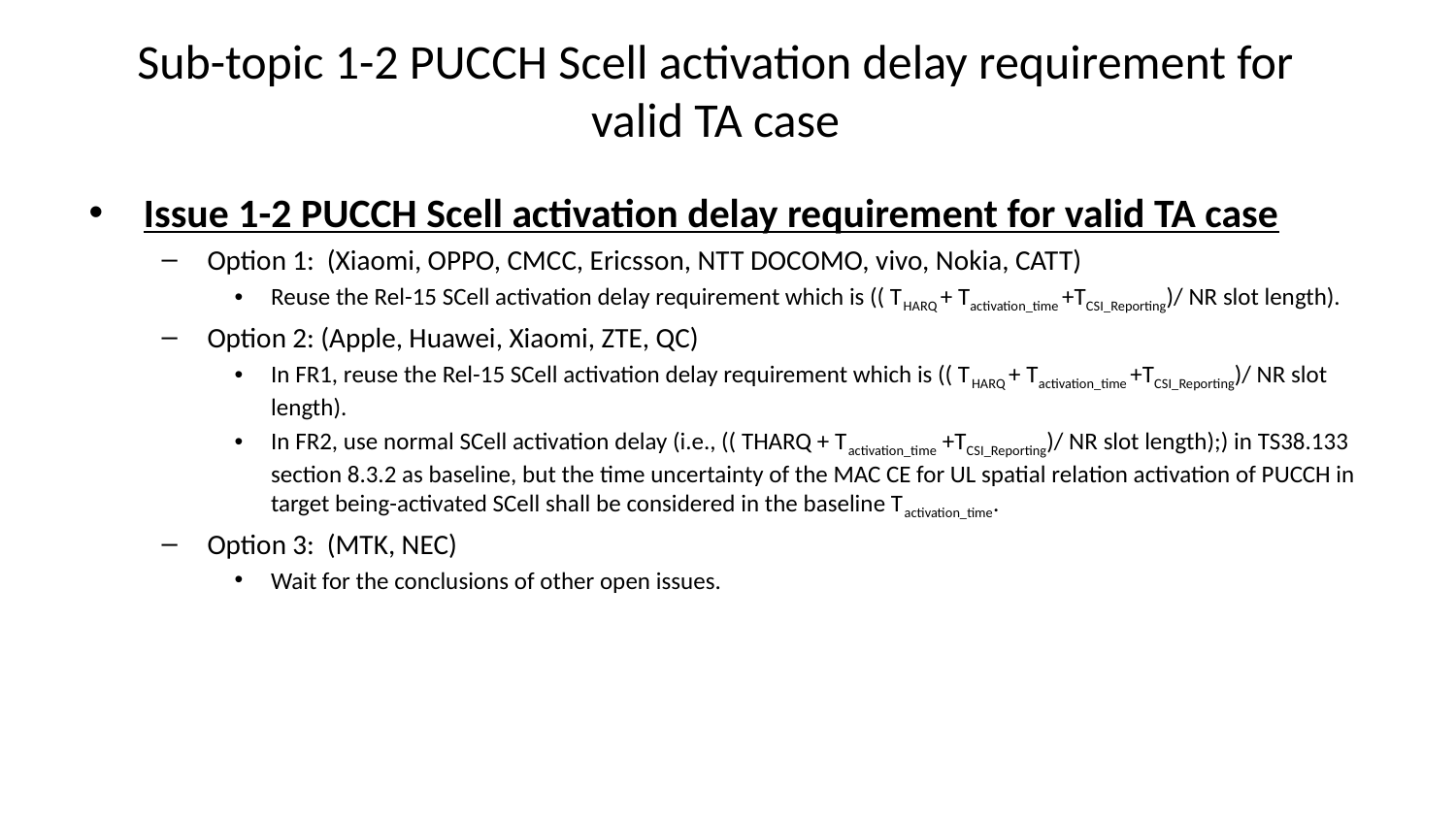

# Sub-topic 1-2 PUCCH Scell activation delay requirement for valid TA case
Issue 1-2 PUCCH Scell activation delay requirement for valid TA case
Option 1:  (Xiaomi, OPPO, CMCC, Ericsson, NTT DOCOMO, vivo, Nokia, CATT)
Reuse the Rel-15 SCell activation delay requirement which is (( THARQ + Tactivation_time +TCSI_Reporting)/ NR slot length).
Option 2: (Apple, Huawei, Xiaomi, ZTE, QC)
In FR1, reuse the Rel-15 SCell activation delay requirement which is (( THARQ + Tactivation_time +TCSI_Reporting)/ NR slot length).
In FR2, use normal SCell activation delay (i.e., (( THARQ + Tactivation_time +TCSI_Reporting)/ NR slot length);) in TS38.133 section 8.3.2 as baseline, but the time uncertainty of the MAC CE for UL spatial relation activation of PUCCH in target being-activated SCell shall be considered in the baseline Tactivation_time.
Option 3:  (MTK, NEC)
Wait for the conclusions of other open issues.